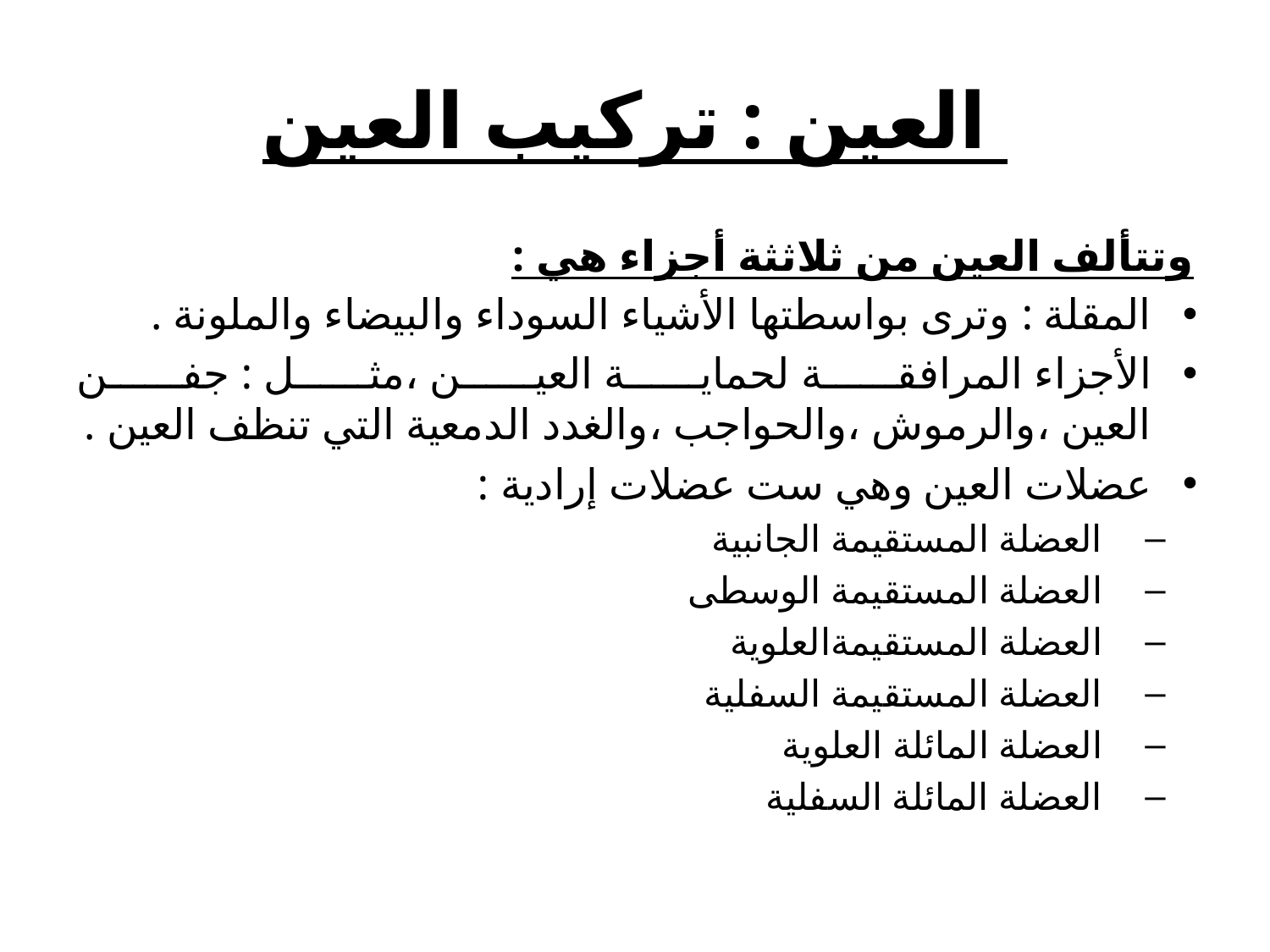

# العين : تركيب العين
وتتألف العين من ثلاثثة أجزاء هي :
المقلة : وترى بواسطتها الأشياء السوداء والبيضاء والملونة .
الأجزاء المرافقة لحماية العين ،مثل : جفن العين ،والرموش ،والحواجب ،والغدد الدمعية التي تنظف العين .
عضلات العين وهي ست عضلات إرادية :
العضلة المستقيمة الجانبية
العضلة المستقيمة الوسطى
العضلة المستقيمةالعلوية
العضلة المستقيمة السفلية
العضلة المائلة العلوية
العضلة المائلة السفلية